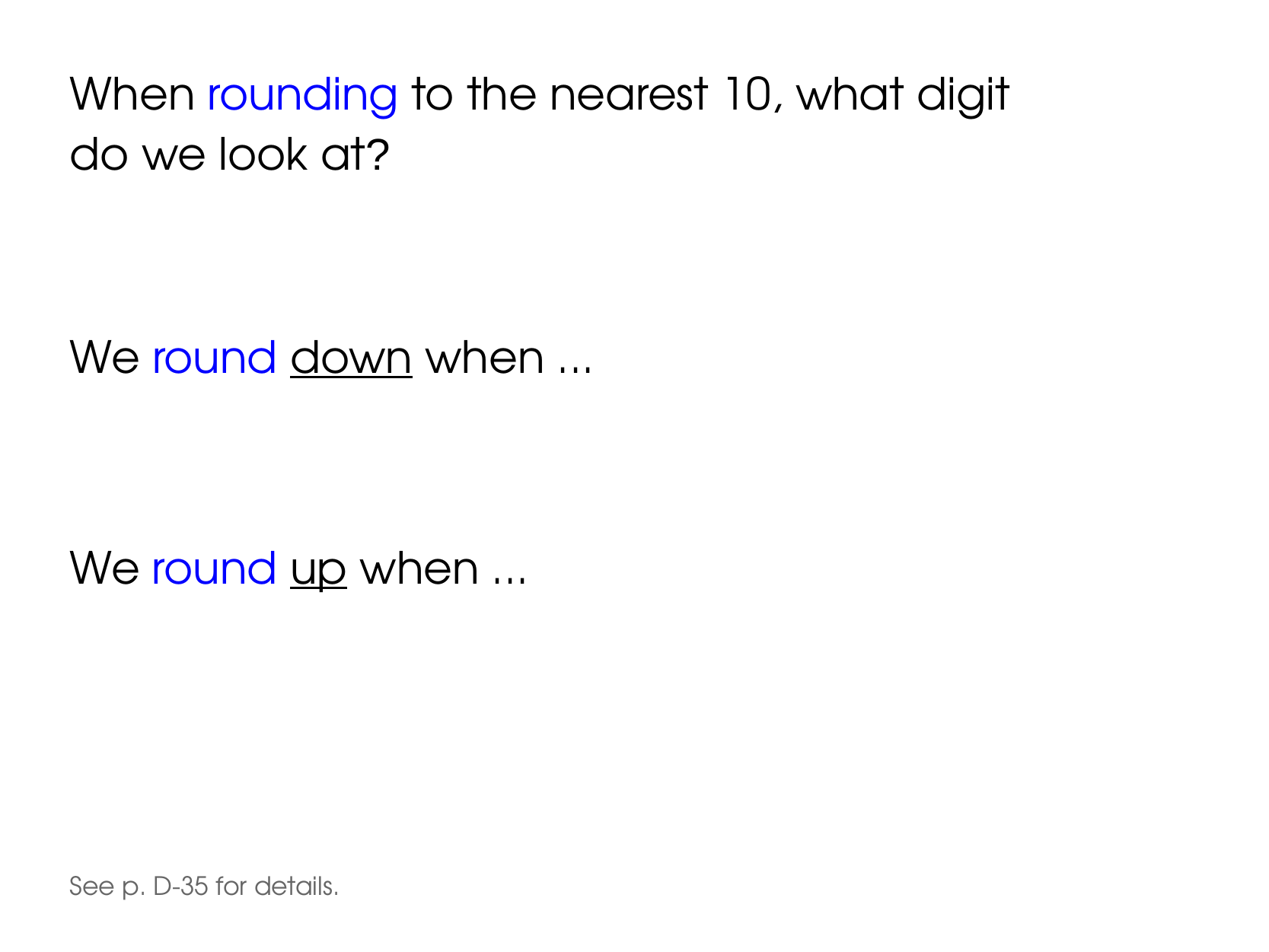

When rounding to the nearest 10, what digit do we look at?
We round down when ...
We round up when ...
See p. D-35 for details.